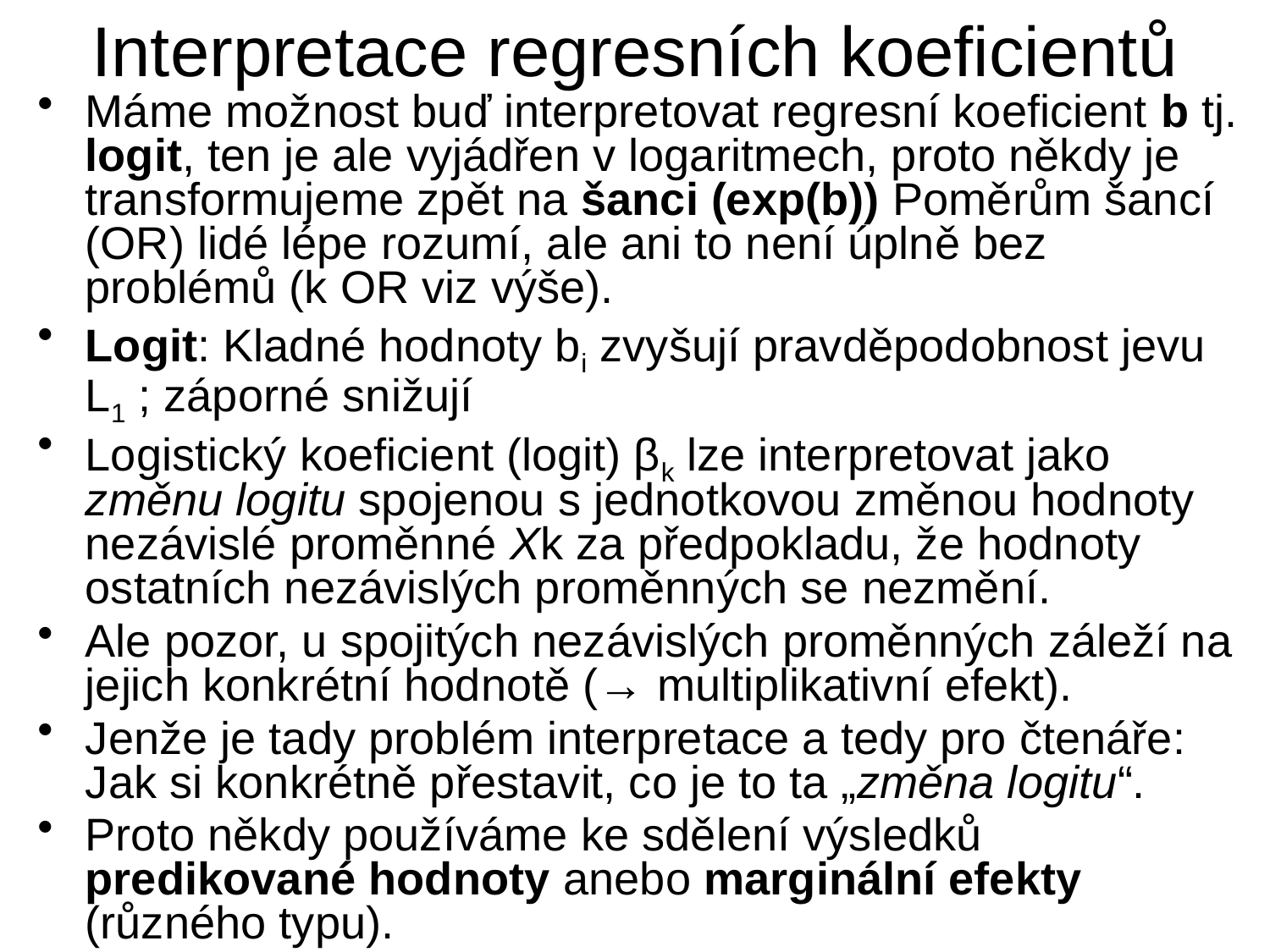

# Interpretace regresních koeficientů
Máme možnost buď interpretovat regresní koeficient b tj. logit, ten je ale vyjádřen v logaritmech, proto někdy je transformujeme zpět na šanci (exp(b)) Poměrům šancí (OR) lidé lépe rozumí, ale ani to není úplně bez problémů (k OR viz výše).
Logit: Kladné hodnoty bi zvyšují pravděpodobnost jevu L1 ; záporné snižují
Logistický koeficient (logit) βk lze interpretovat jako změnu logitu spojenou s jednotkovou změnou hodnoty nezávislé proměnné Xk za předpokladu, že hodnoty ostatních nezávislých proměnných se nezmění.
Ale pozor, u spojitých nezávislých proměnných záleží na jejich konkrétní hodnotě (→ multiplikativní efekt).
Jenže je tady problém interpretace a tedy pro čtenáře:
Jak si konkrétně přestavit, co je to ta „změna logitu“.
Proto někdy používáme ke sdělení výsledků predikované hodnoty anebo marginální efekty (různého typu).